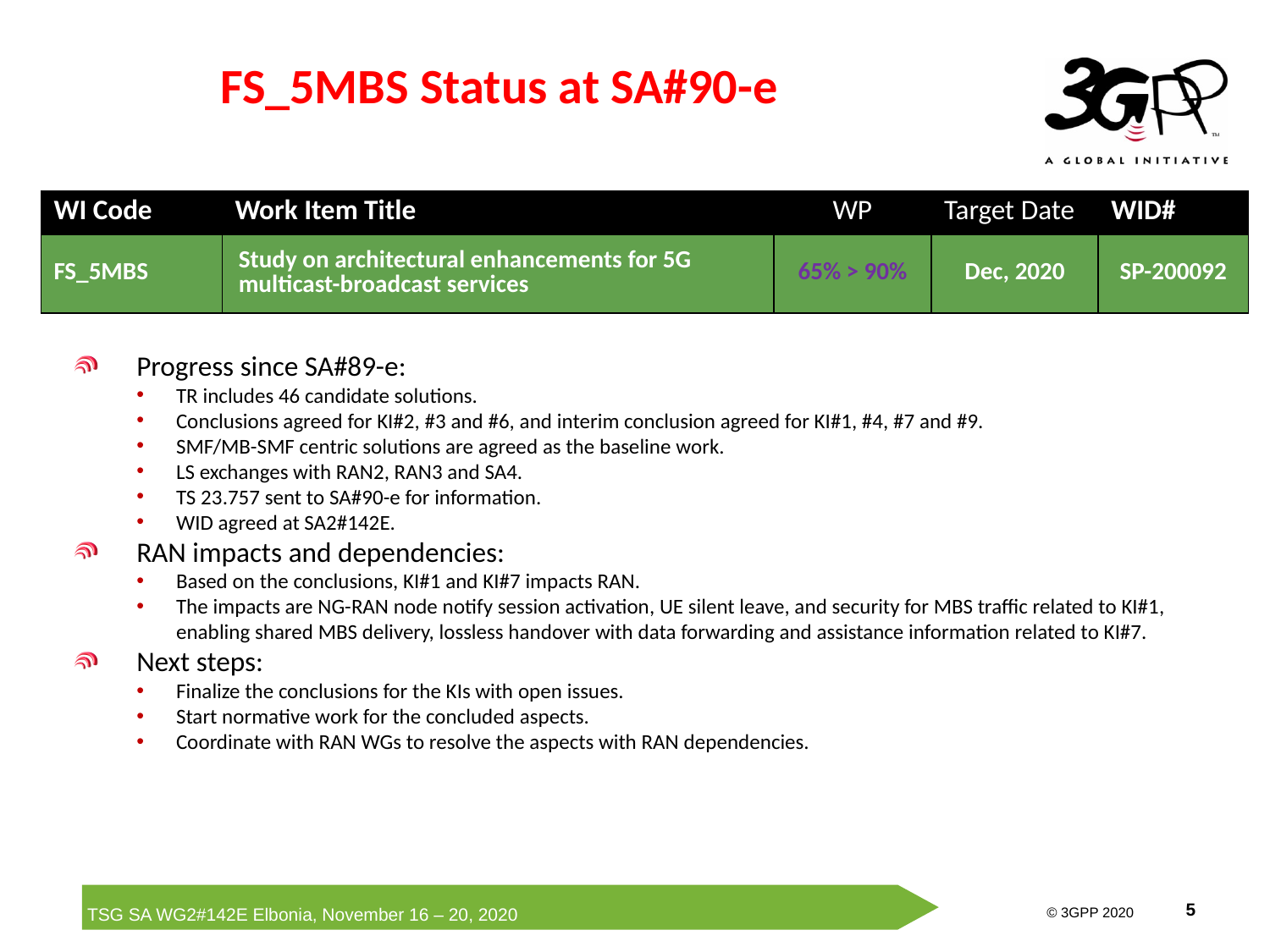

# FS_5MBS Status at SA#90-e
| WI Code | Work Item Title | WP | Target Date | WID# |
| --- | --- | --- | --- | --- |
| FS\_5MBS | Study on architectural enhancements for 5G multicast-broadcast services | 65% > 90% | Dec, 2020 | SP-200092 |
Progress since SA#89-e:
TR includes 46 candidate solutions.
Conclusions agreed for KI#2, #3 and #6, and interim conclusion agreed for KI#1, #4, #7 and #9.
SMF/MB-SMF centric solutions are agreed as the baseline work.
LS exchanges with RAN2, RAN3 and SA4.
TS 23.757 sent to SA#90-e for information.
WID agreed at SA2#142E.
RAN impacts and dependencies:
Based on the conclusions, KI#1 and KI#7 impacts RAN.
The impacts are NG-RAN node notify session activation, UE silent leave, and security for MBS traffic related to KI#1, enabling shared MBS delivery, lossless handover with data forwarding and assistance information related to KI#7.
Next steps:
Finalize the conclusions for the KIs with open issues.
Start normative work for the concluded aspects.
Coordinate with RAN WGs to resolve the aspects with RAN dependencies.